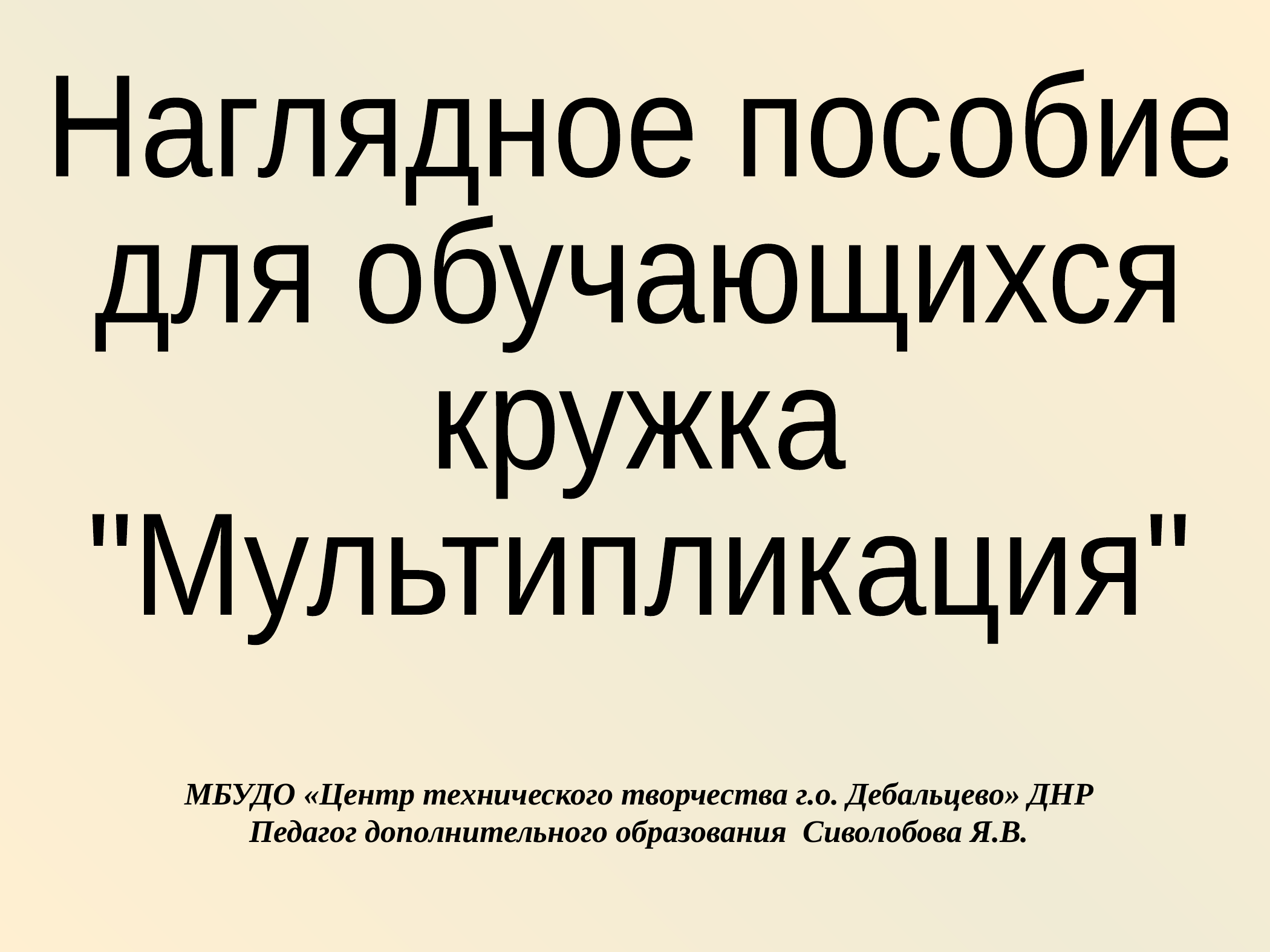

Наглядное пособие
для обучающихся
кружка
"Мультипликация"
МБУДО «Центр технического творчества г.о. Дебальцево» ДНР
Педагог дополнительного образования  Сиволобова Я.В.